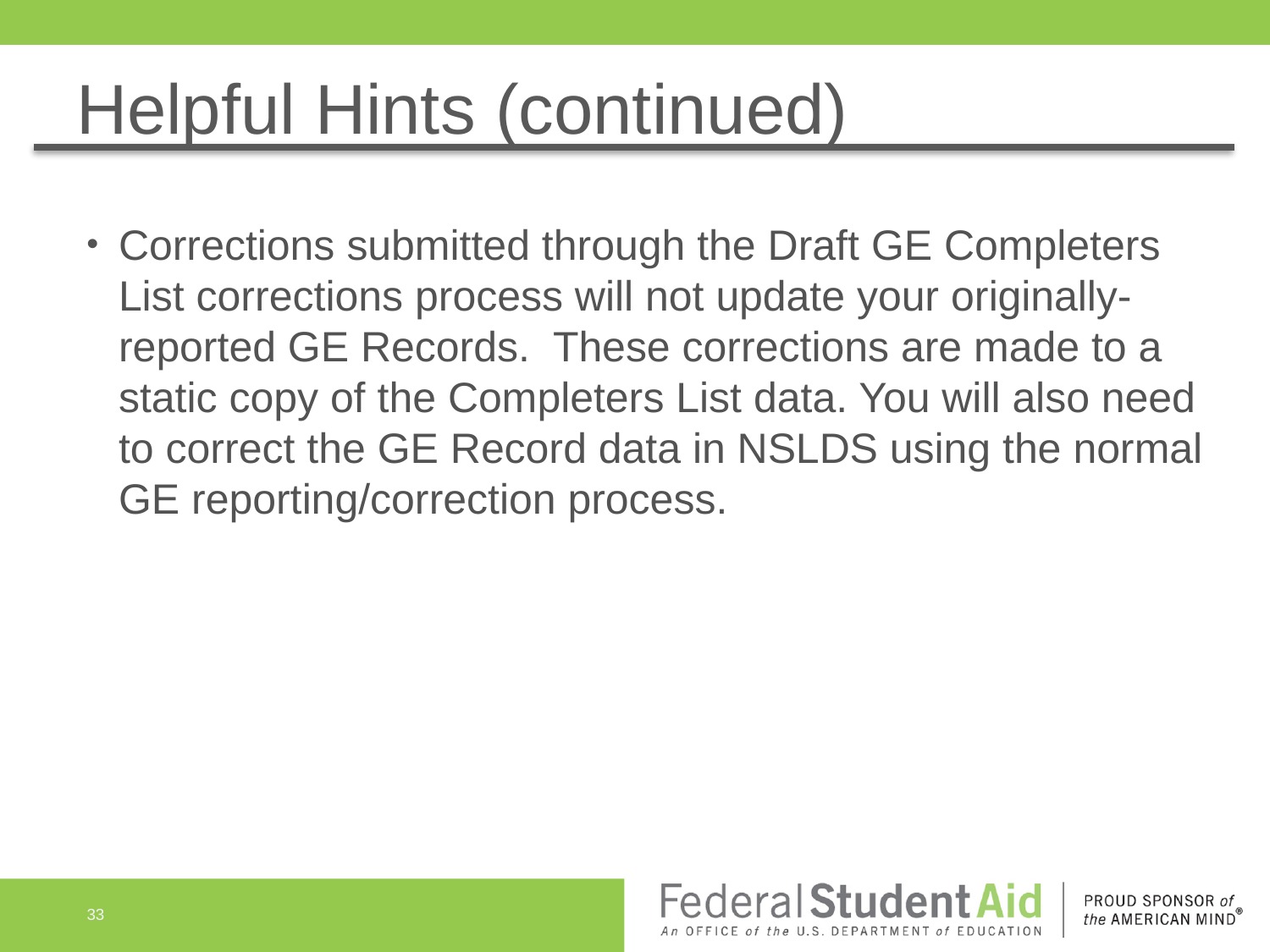

# Helpful Hints (continued)
Corrections submitted through the Draft GE Completers List corrections process will not update your originally-reported GE Records.  These corrections are made to a static copy of the Completers List data. You will also need to correct the GE Record data in NSLDS using the normal GE reporting/correction process.
33